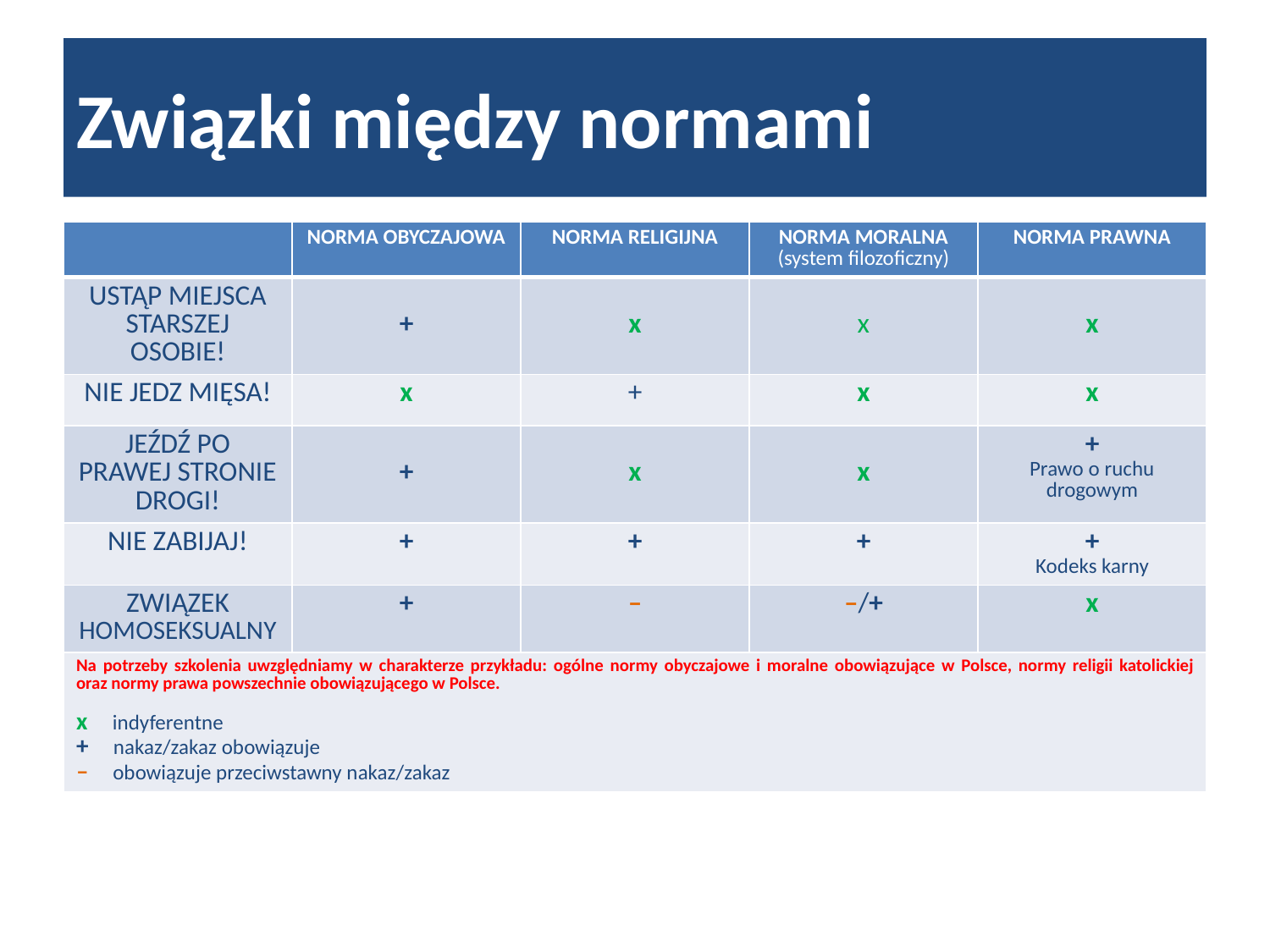

# Związki między normami
|  | NORMA OBYCZAJOWA | NORMA RELIGIJNA | NORMA MORALNA (system filozoficzny) | NORMA PRAWNA |
| --- | --- | --- | --- | --- |
| USTĄP MIEJSCA STARSZEJ OSOBIE! | + | x | x | x |
| NIE JEDZ MIĘSA! | x | + | x | x |
| JEŹDŹ PO PRAWEJ STRONIE DROGI! | + | x | x | + Prawo o ruchu drogowym |
| NIE ZABIJAJ! | + | + | + | + Kodeks karny |
| ZWIĄZEK HOMOSEKSUALNY | + | – | –/+ | x |
| Na potrzeby szkolenia uwzględniamy w charakterze przykładu: ogólne normy obyczajowe i moralne obowiązujące w Polsce, normy religii katolickiej oraz normy prawa powszechnie obowiązującego w Polsce. x indyferentne + nakaz/zakaz obowiązuje – obowiązuje przeciwstawny nakaz/zakaz |  |  |  |  |